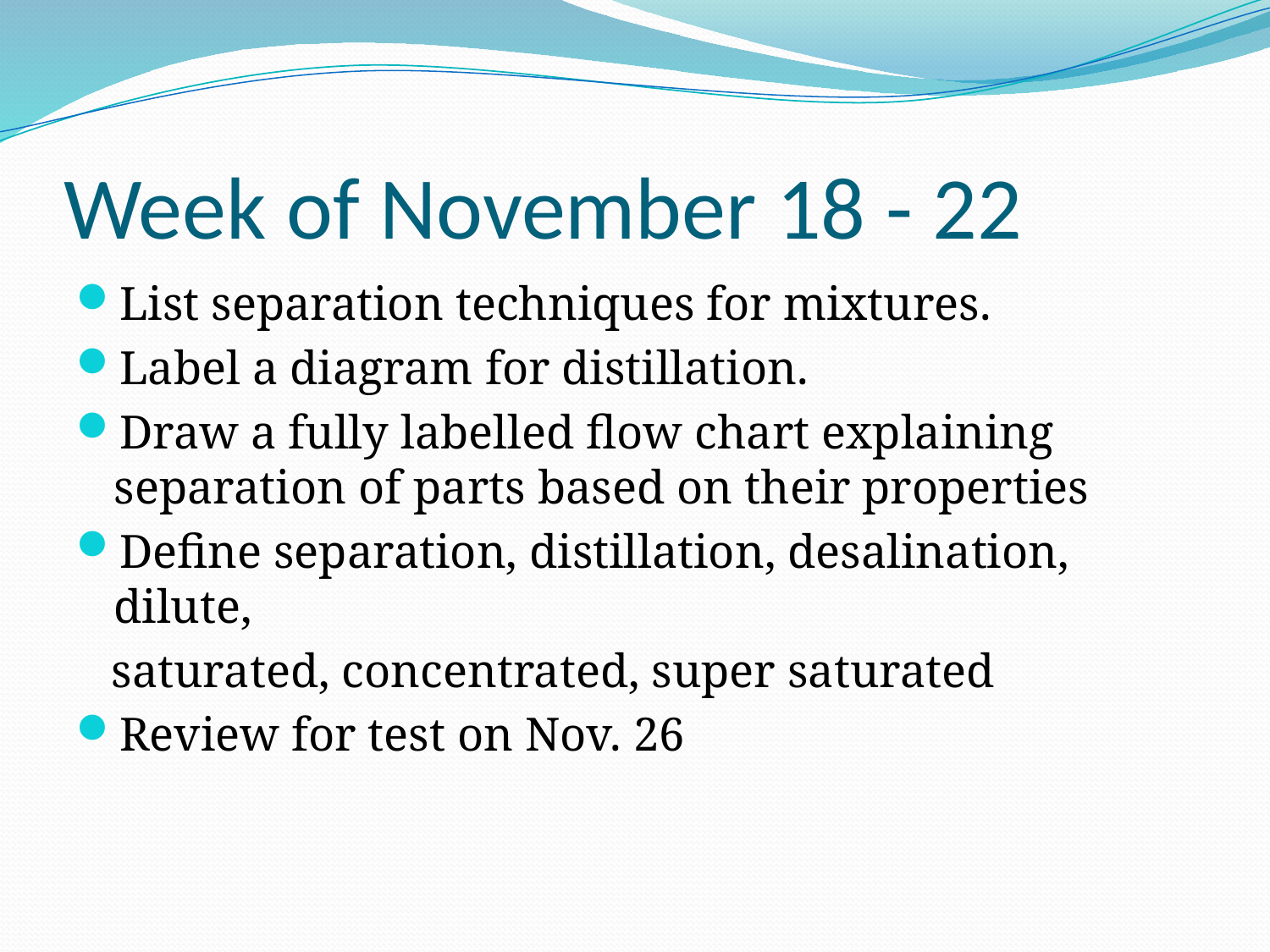

# Week of November 18 - 22
List separation techniques for mixtures.
Label a diagram for distillation.
Draw a fully labelled flow chart explaining separation of parts based on their properties
Define separation, distillation, desalination, dilute,
   saturated, concentrated, super saturated
Review for test on Nov. 26